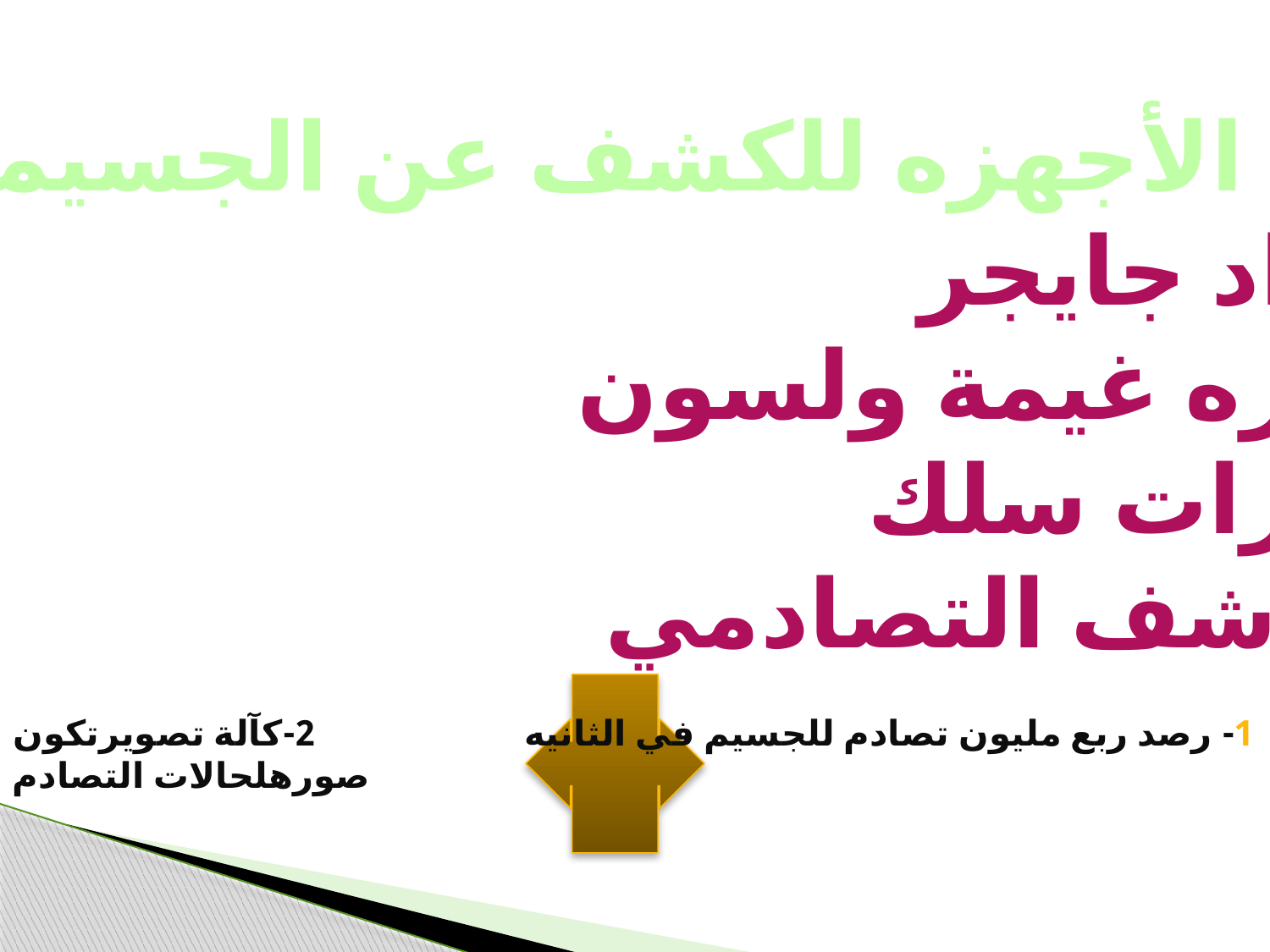

عددي الأجهزه للكشف عن الجسيمات؟
1- عداد جايجر
2-حجره غيمة ولسون
3-حجرات سلك
4-الكاشف التصادمي

1- رصد ربع مليون تصادم للجسيم في الثانيه                       2-كآلة تصويرتكون صورهلحالات التصادم